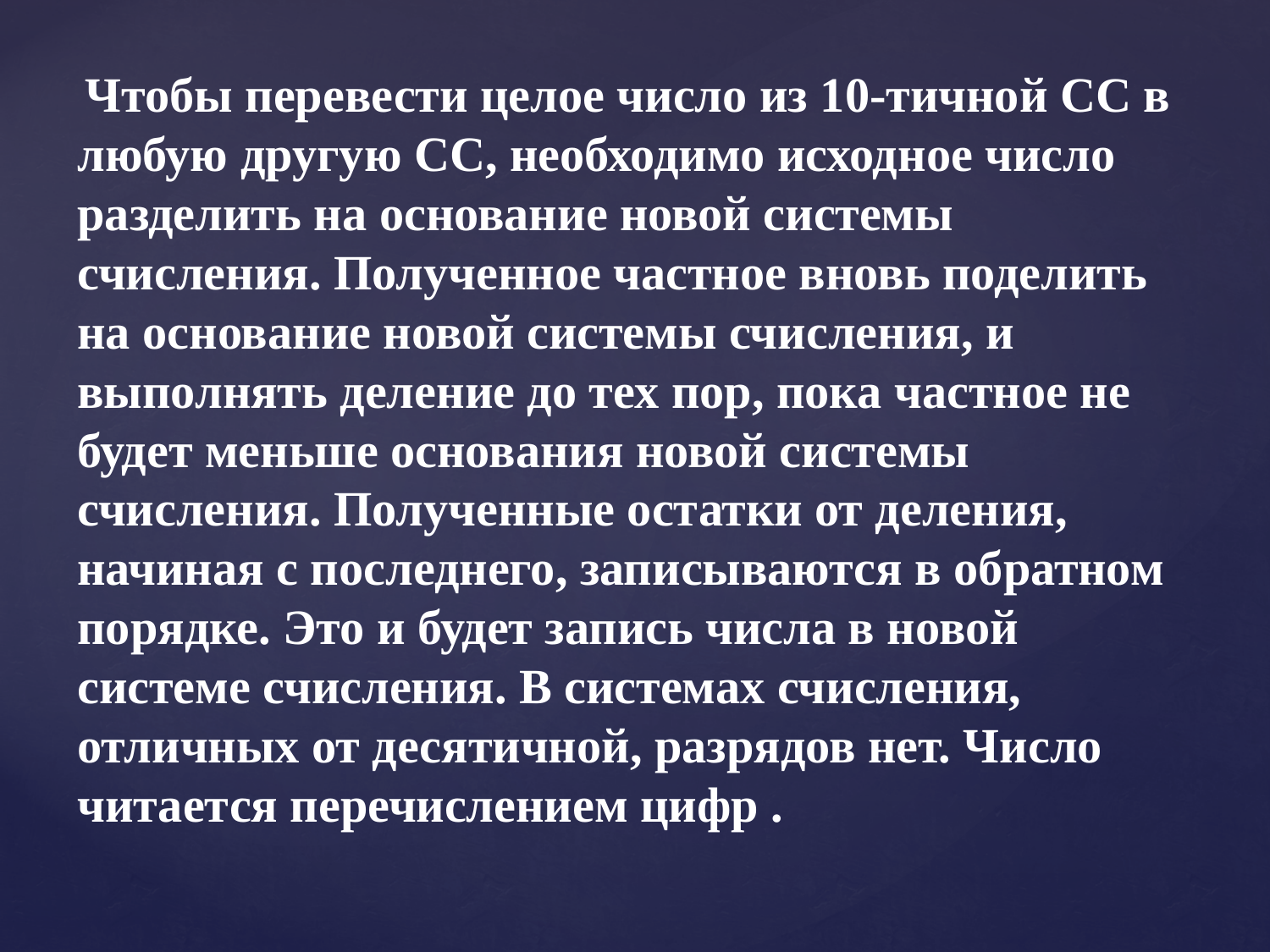

Чтобы перевести целое число из 10-тичной СС в любую другую СС, необходимо исходное число разделить на основание новой системы счисления. Полученное частное вновь поделить на основание новой системы счисления, и выполнять деление до тех пор, пока частное не будет меньше основания новой системы счисления. Полученные остатки от деления, начиная с последнего, записываются в обратном порядке. Это и будет запись числа в новой системе счисления. В системах счисления, отличных от десятичной, разрядов нет. Число читается перечислением цифр .